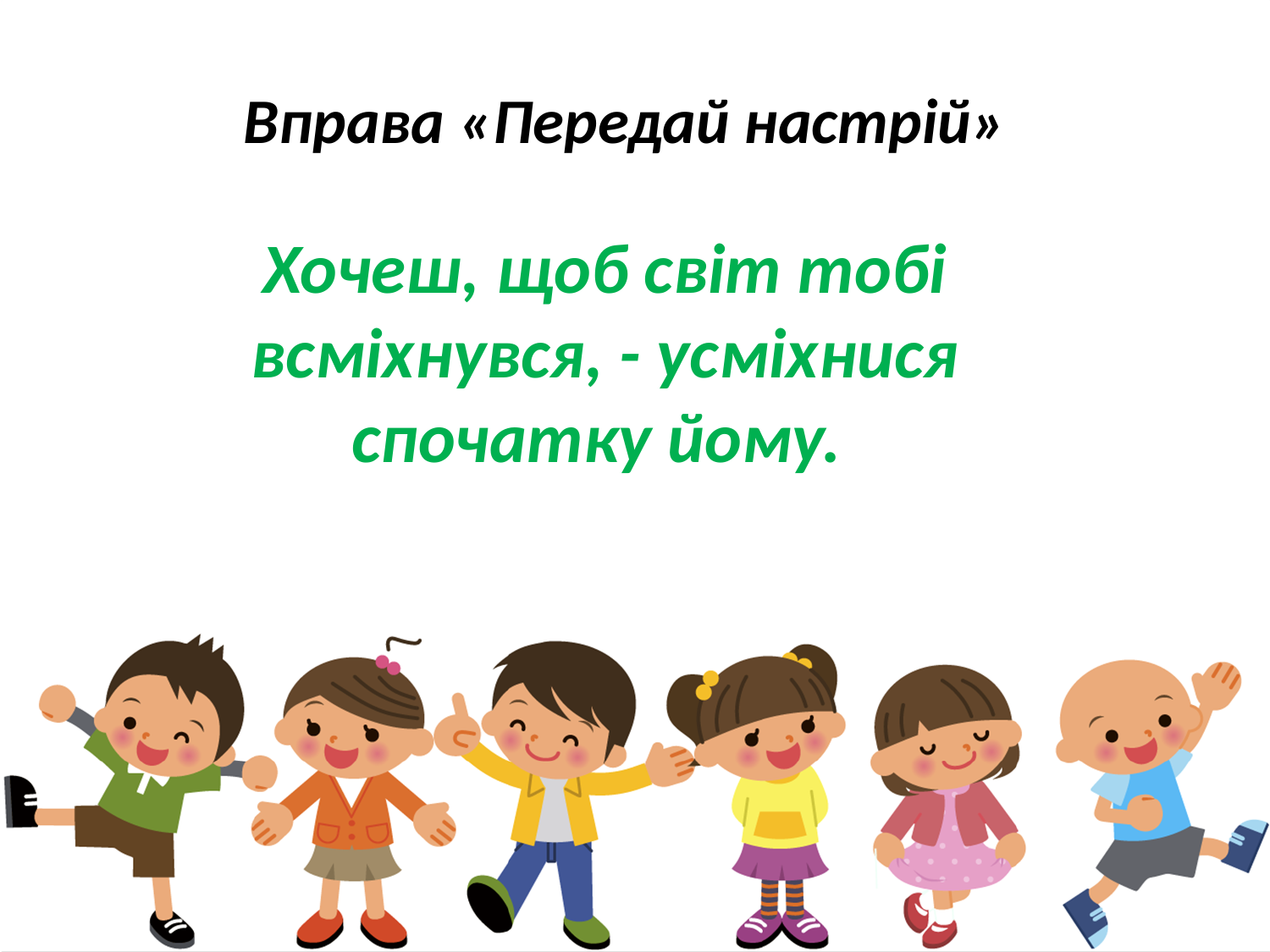

# Вправа «Передай настрій»
Хочеш, щоб світ тобі всміхнувся, - усміхнися спочатку йому.